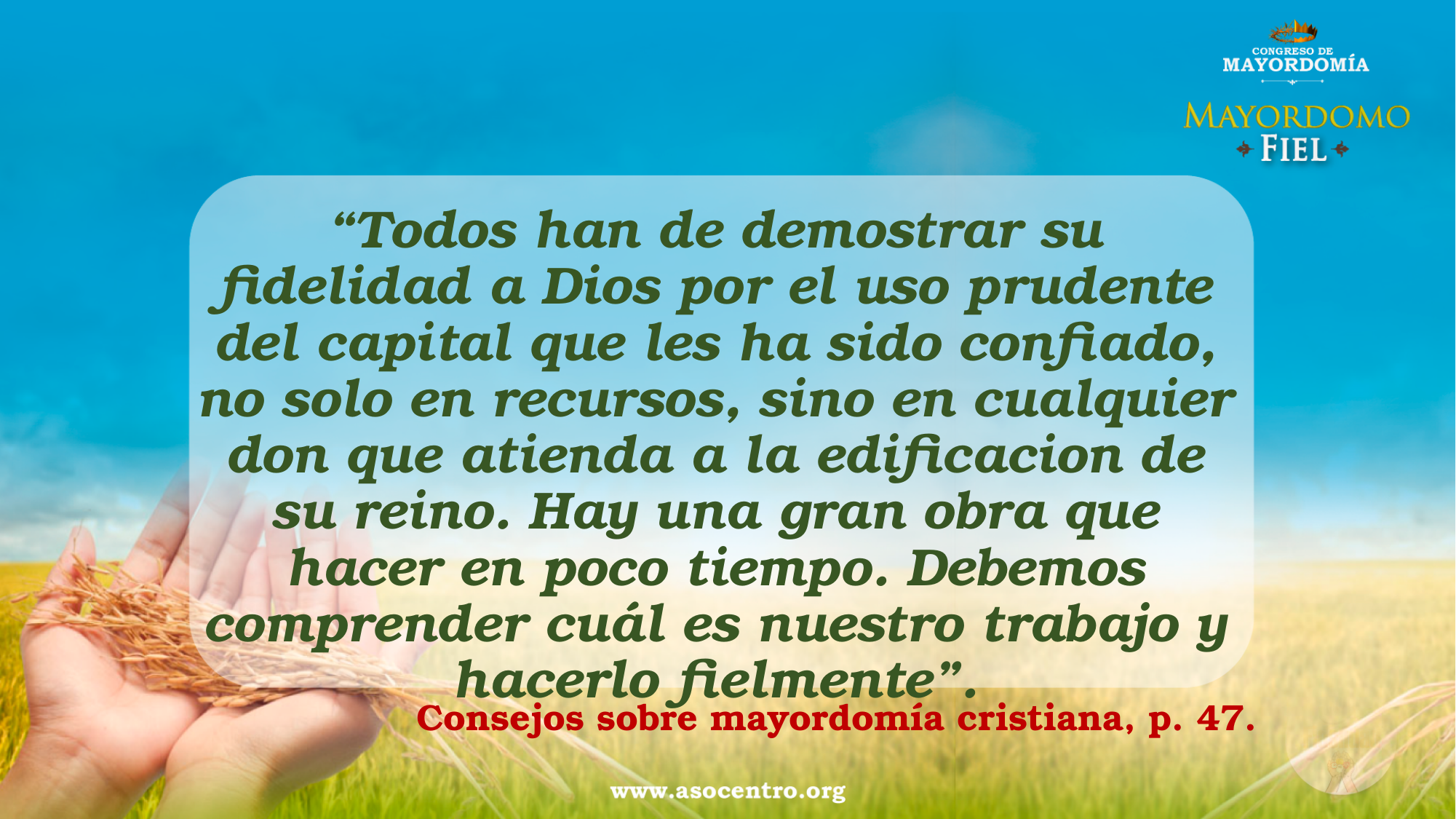

“Todos han de demostrar su fidelidad a Dios por el uso prudente del capital que les ha sido confiado, no solo en recursos, sino en cualquier don que atienda a la edificacion de su reino. Hay una gran obra que hacer en poco tiempo. Debemos comprender cuál es nuestro trabajo y hacerlo fielmente”.
Consejos sobre mayordomía cristiana, p. 47.